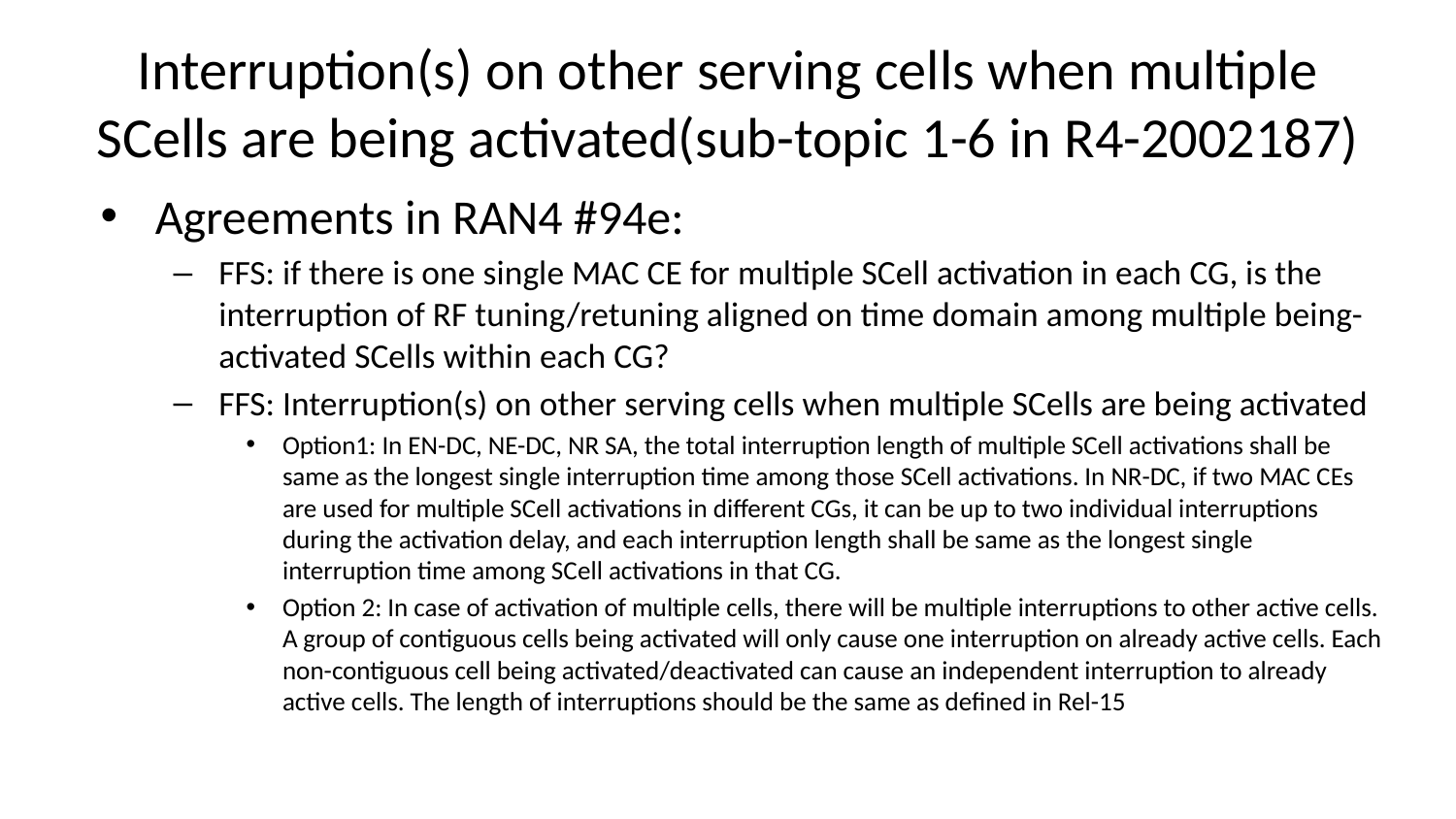

# Interruption(s) on other serving cells when multiple SCells are being activated(sub-topic 1-6 in R4-2002187)
Agreements in RAN4 #94e:
FFS: if there is one single MAC CE for multiple SCell activation in each CG, is the interruption of RF tuning/retuning aligned on time domain among multiple being-activated SCells within each CG?
FFS: Interruption(s) on other serving cells when multiple SCells are being activated
Option1: In EN-DC, NE-DC, NR SA, the total interruption length of multiple SCell activations shall be same as the longest single interruption time among those SCell activations. In NR-DC, if two MAC CEs are used for multiple SCell activations in different CGs, it can be up to two individual interruptions during the activation delay, and each interruption length shall be same as the longest single interruption time among SCell activations in that CG.
Option 2: In case of activation of multiple cells, there will be multiple interruptions to other active cells. A group of contiguous cells being activated will only cause one interruption on already active cells. Each non-contiguous cell being activated/deactivated can cause an independent interruption to already active cells. The length of interruptions should be the same as defined in Rel-15